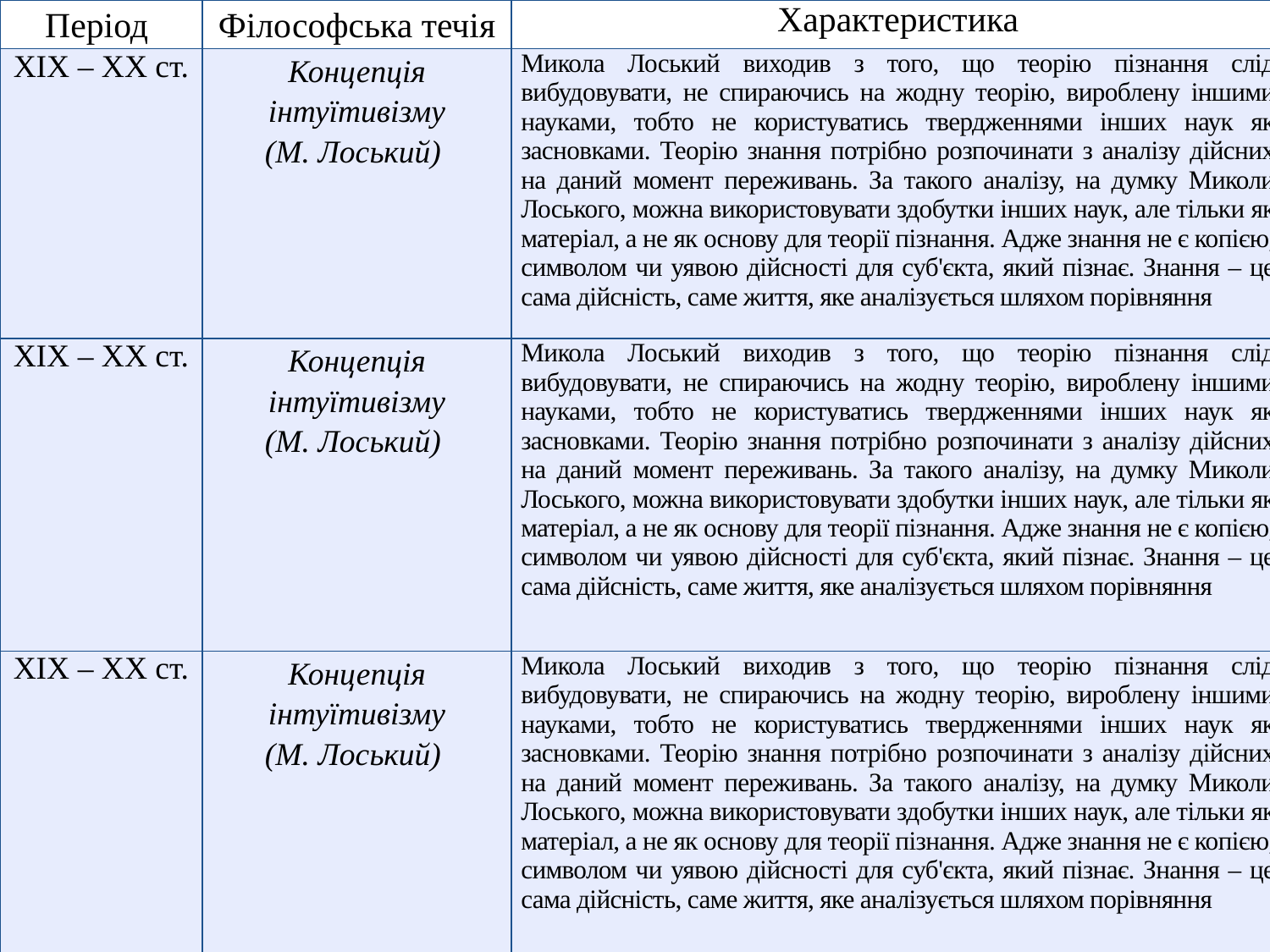

| Період | Філософська течія | Характеристика |
| --- | --- | --- |
| XIX – XX ст. | Концепція інтуїтивізму (М. Лоський) | Микола Лоський виходив з того, що теорію пізнання слід вибудовувати, не спираючись на жодну теорію, вироблену іншими науками, тобто не користуватись твердженнями інших наук як засновками. Теорію знання потрібно розпочинати з аналізу дійсних на даний момент переживань. За такого аналізу, на думку Миколи Лоського, можна використовувати здобутки інших наук, але тільки як матеріал, а не як основу для теорії пізнання. Адже знання не є копією, символом чи уявою дійсності для суб'єкта, який пізнає. Знання – це сама дійсність, саме життя, яке аналізується шляхом порівняння |
| XIX – XX ст. | Концепція інтуїтивізму (М. Лоський) | Микола Лоський виходив з того, що теорію пізнання слід вибудовувати, не спираючись на жодну теорію, вироблену іншими науками, тобто не користуватись твердженнями інших наук як засновками. Теорію знання потрібно розпочинати з аналізу дійсних на даний момент переживань. За такого аналізу, на думку Миколи Лоського, можна використовувати здобутки інших наук, але тільки як матеріал, а не як основу для теорії пізнання. Адже знання не є копією, символом чи уявою дійсності для суб'єкта, який пізнає. Знання – це сама дійсність, саме життя, яке аналізується шляхом порівняння |
| XIX – XX ст. | Концепція інтуїтивізму (М. Лоський) | Микола Лоський виходив з того, що теорію пізнання слід вибудовувати, не спираючись на жодну теорію, вироблену іншими науками, тобто не користуватись твердженнями інших наук як засновками. Теорію знання потрібно розпочинати з аналізу дійсних на даний момент переживань. За такого аналізу, на думку Миколи Лоського, можна використовувати здобутки інших наук, але тільки як матеріал, а не як основу для теорії пізнання. Адже знання не є копією, символом чи уявою дійсності для суб'єкта, який пізнає. Знання – це сама дійсність, саме життя, яке аналізується шляхом порівняння |